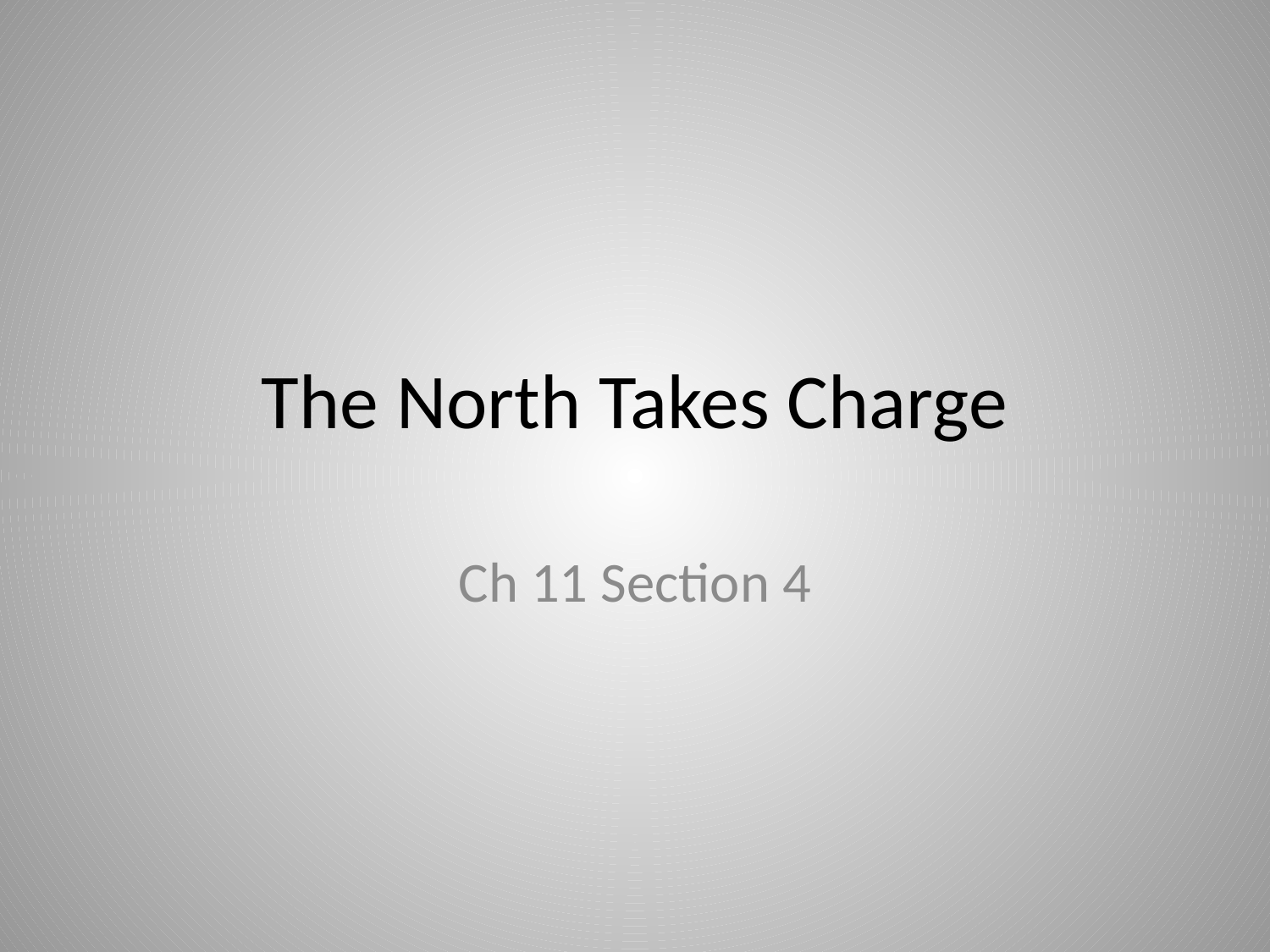

# The North Takes Charge
Ch 11 Section 4